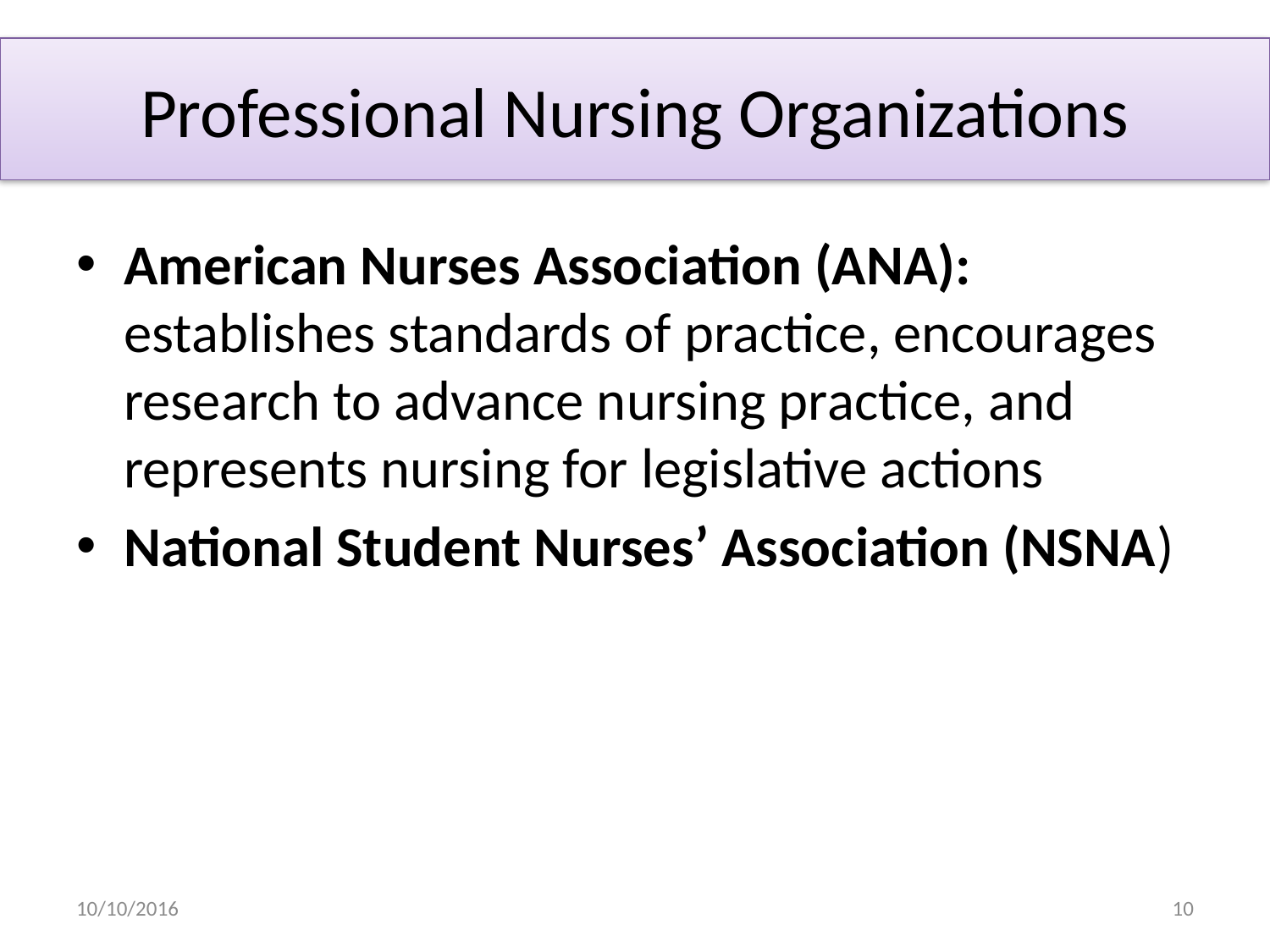

# Professional Nursing Organizations
American Nurses Association (ANA): establishes standards of practice, encourages research to advance nursing practice, and represents nursing for legislative actions
National Student Nurses’ Association (NSNA)
10/10/2016
10